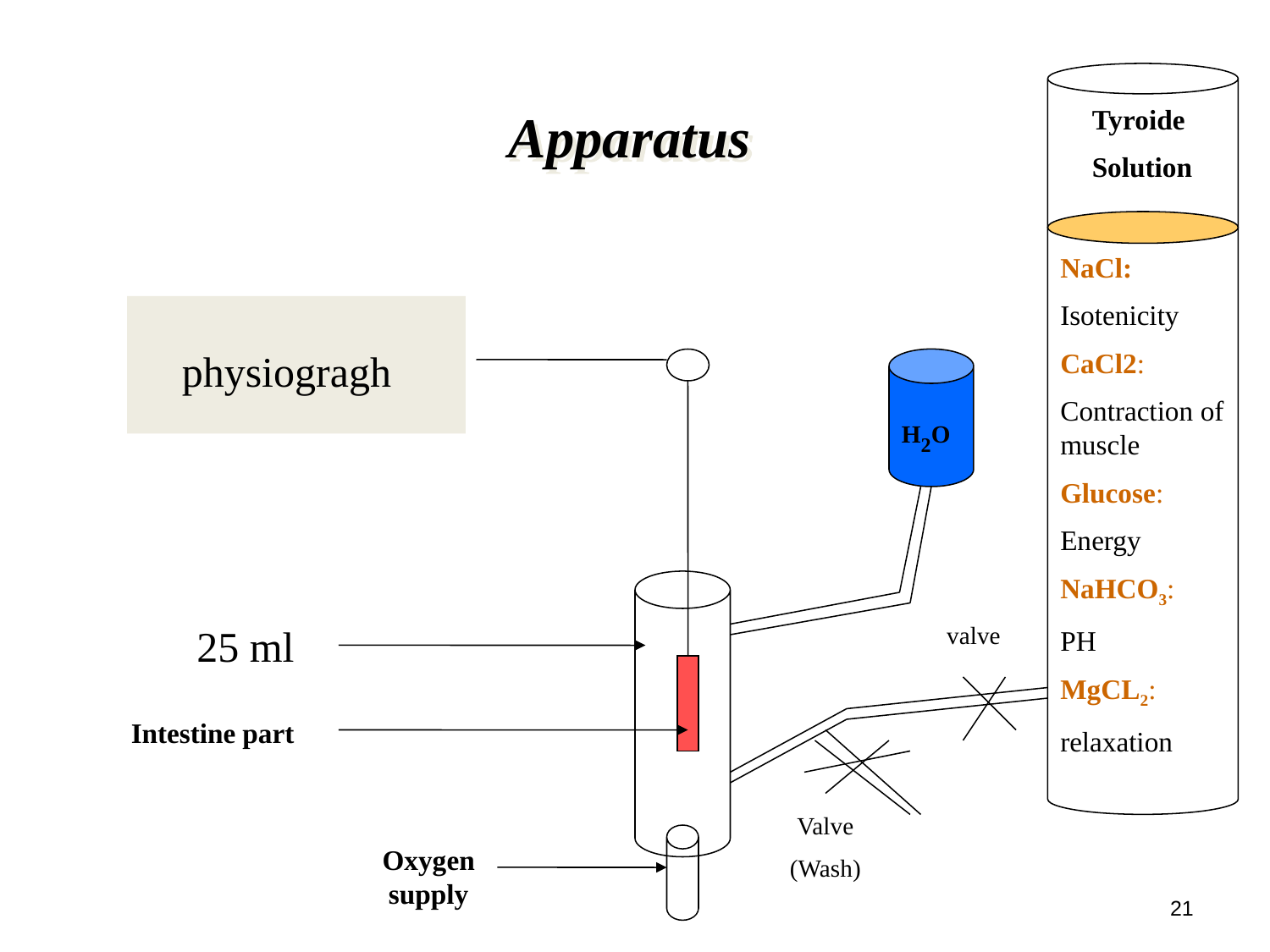

Apparatus
Tyroide
Solution

NaCl:
Isotenicity
CaCl2:
Contraction of muscle
Glucose:
Energy
NaHCO3:
PH
MgCL2:
relaxation

physiogragh

H2O

25 ml
valve

Intestine part

Valve
(Wash)

Oxygen supply

21